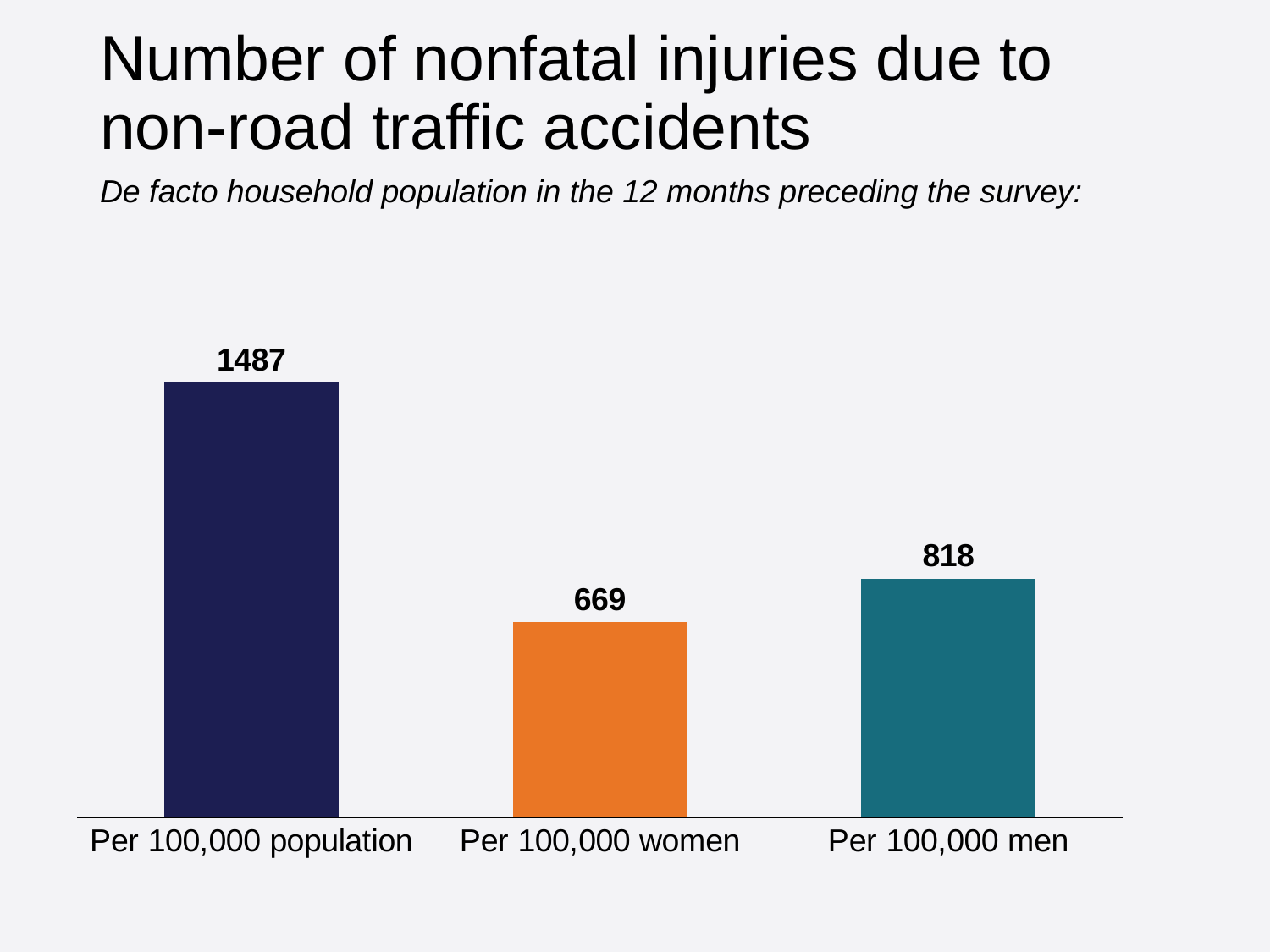

# Number of nonfatal injuries due to non-road traffic accidents
De facto household population in the 12 months preceding the survey:

### Chart

| Category |  |
|---|---|
| Per 100,000 population | 1487.0 |
| Per 100,000 women | 669.0 |
| Per 100,000 men | 818.0 |